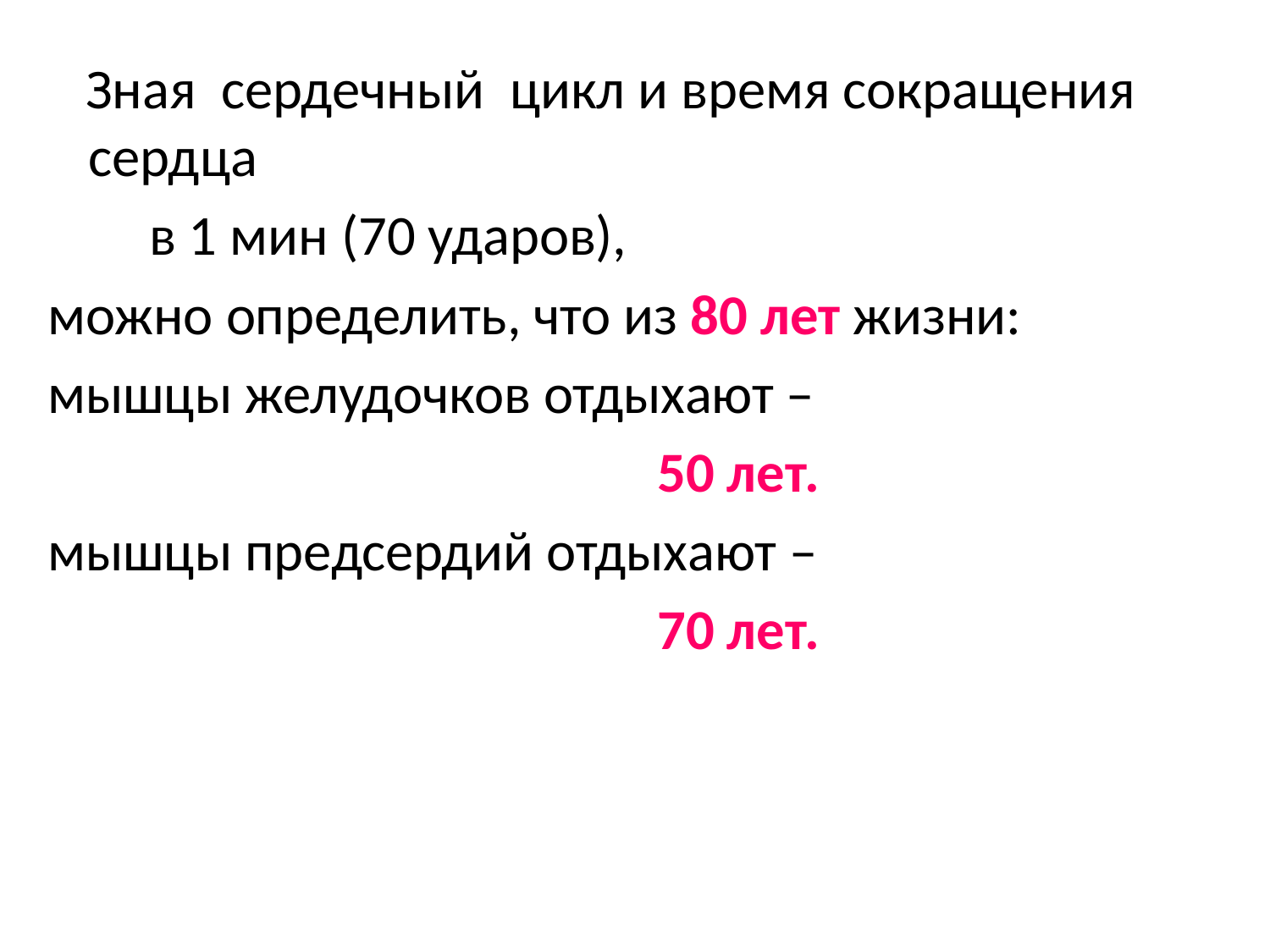

Зная  сердечный  цикл и время сокращения сердца
        в 1 мин (70 ударов),
можно определить, что из 80 лет жизни:
мышцы желудочков отдыхают –
                                                50 лет.
мышцы предсердий отдыхают –
                                                70 лет.